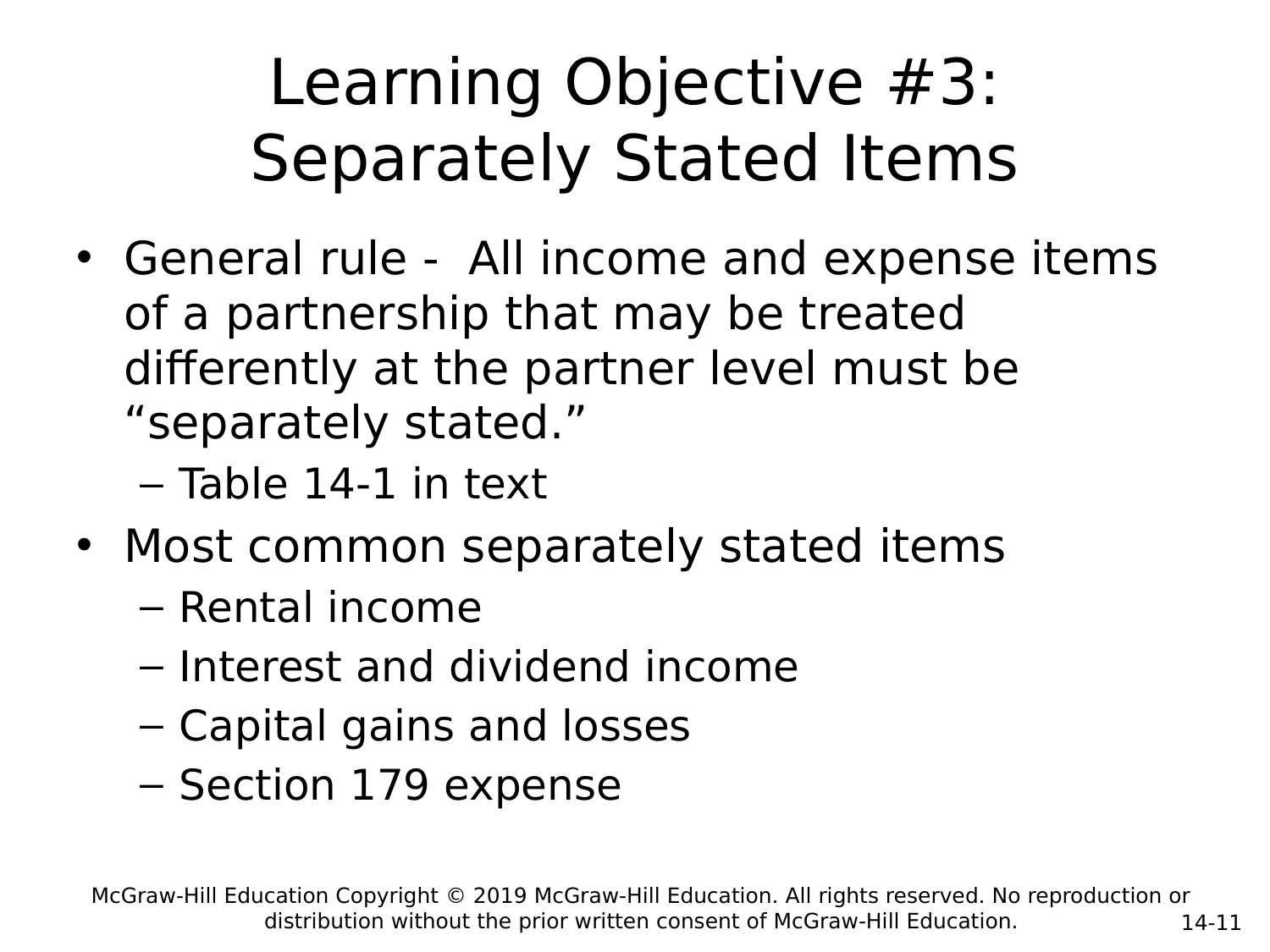

# Learning Objective #3: Separately Stated Items
General rule -  All income and expense items of a partnership that may be treated differently at the partner level must be “separately stated.”
Table 14-1 in text
Most common separately stated items
Rental income
Interest and dividend income
Capital gains and losses
Section 179 expense
McGraw-Hill Education Copyright © 2019 McGraw-Hill Education. All rights reserved. No reproduction or distribution without the prior written consent of McGraw-Hill Education.
14-11